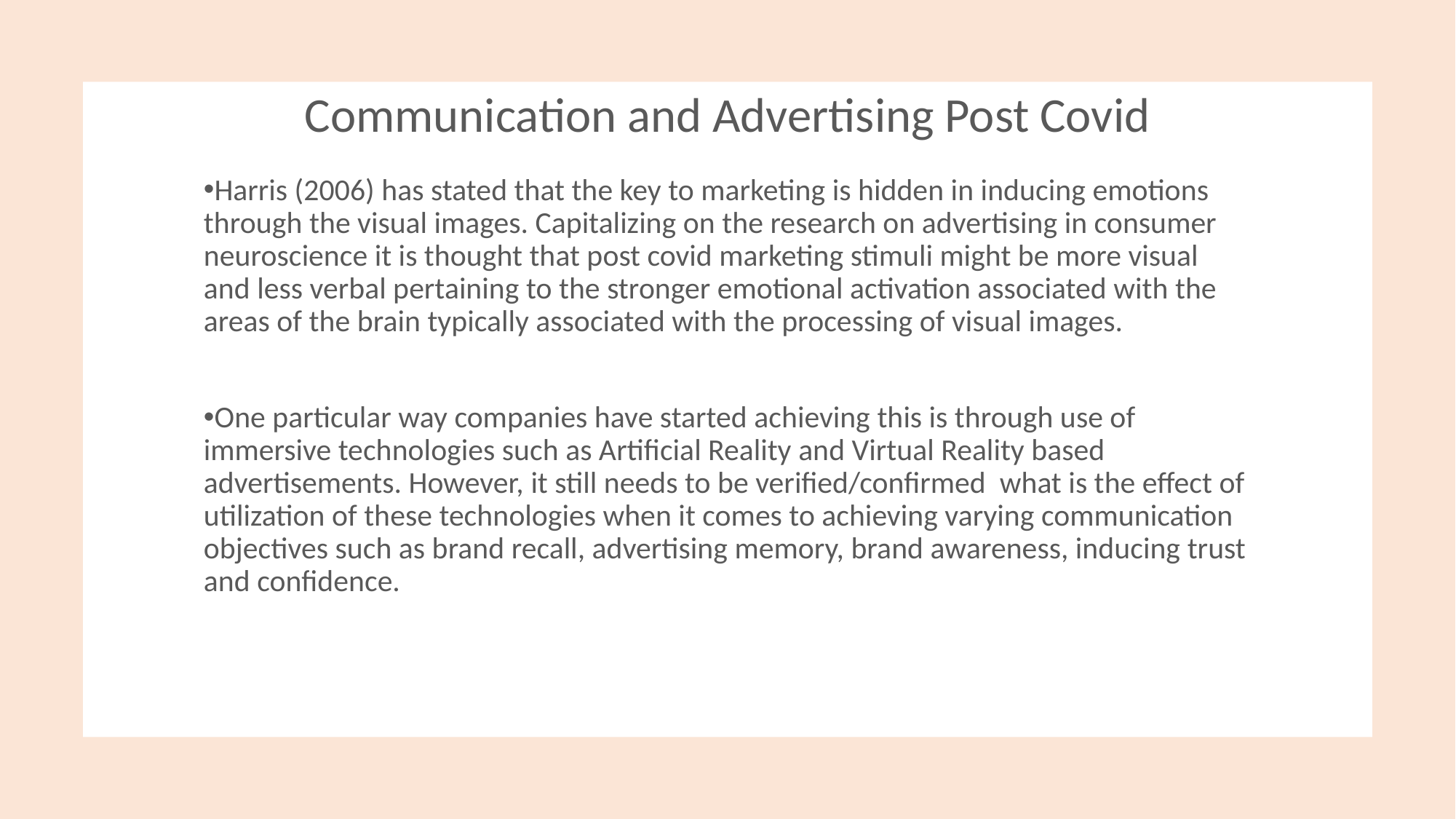

# Communication and Advertising Post Covid

Harris (2006) has stated that the key to marketing is hidden in inducing emotions through the visual images. Capitalizing on the research on advertising in consumer neuroscience it is thought that post covid marketing stimuli might be more visual and less verbal pertaining to the stronger emotional activation associated with the areas of the brain typically associated with the processing of visual images.

One particular way companies have started achieving this is through use of immersive technologies such as Artificial Reality and Virtual Reality based advertisements. However, it still needs to be verified/confirmed  what is the effect of utilization of these technologies when it comes to achieving varying communication objectives such as brand recall, advertising memory, brand awareness, inducing trust and confidence.